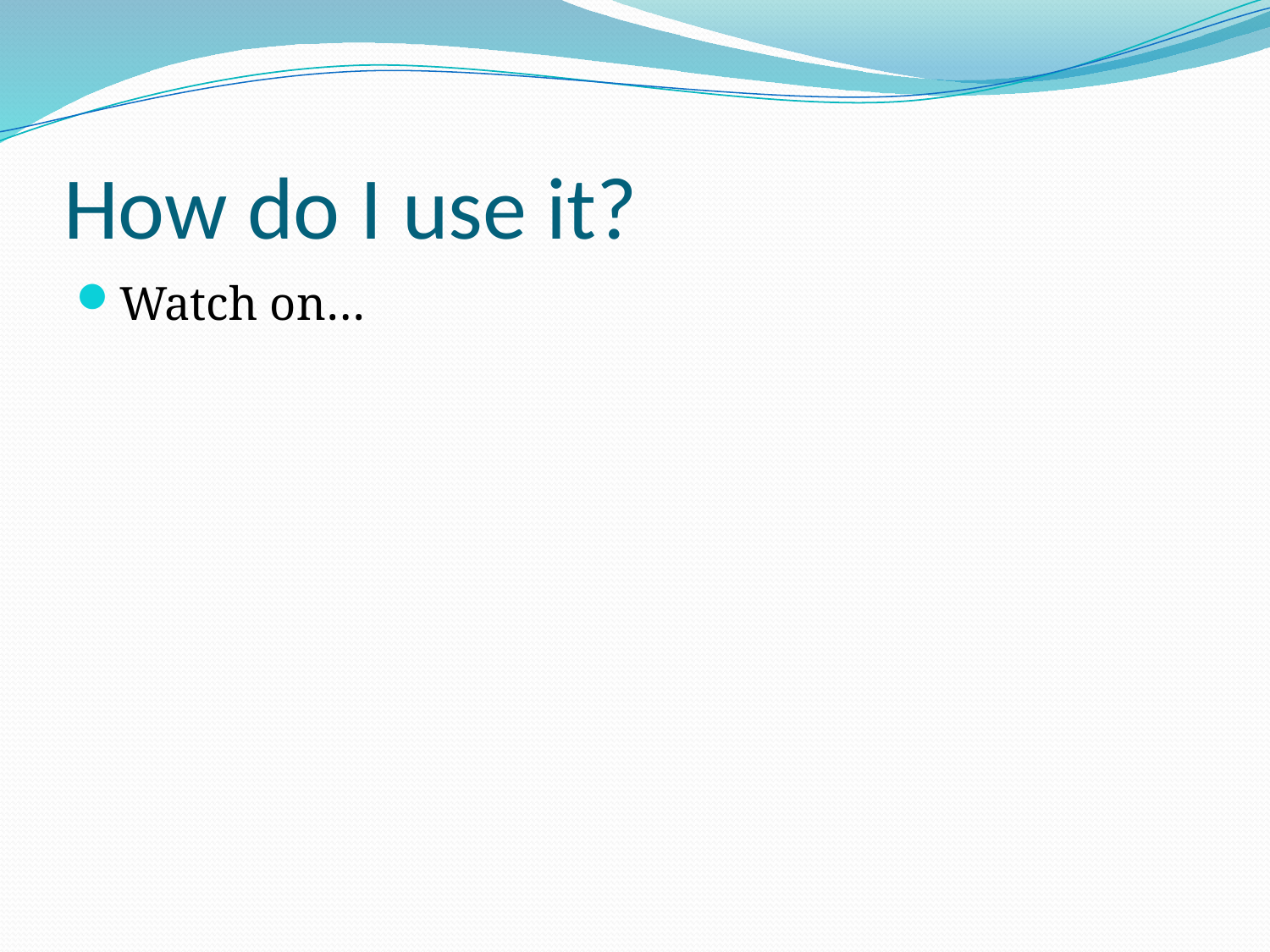

# How do I use it?
Watch on…